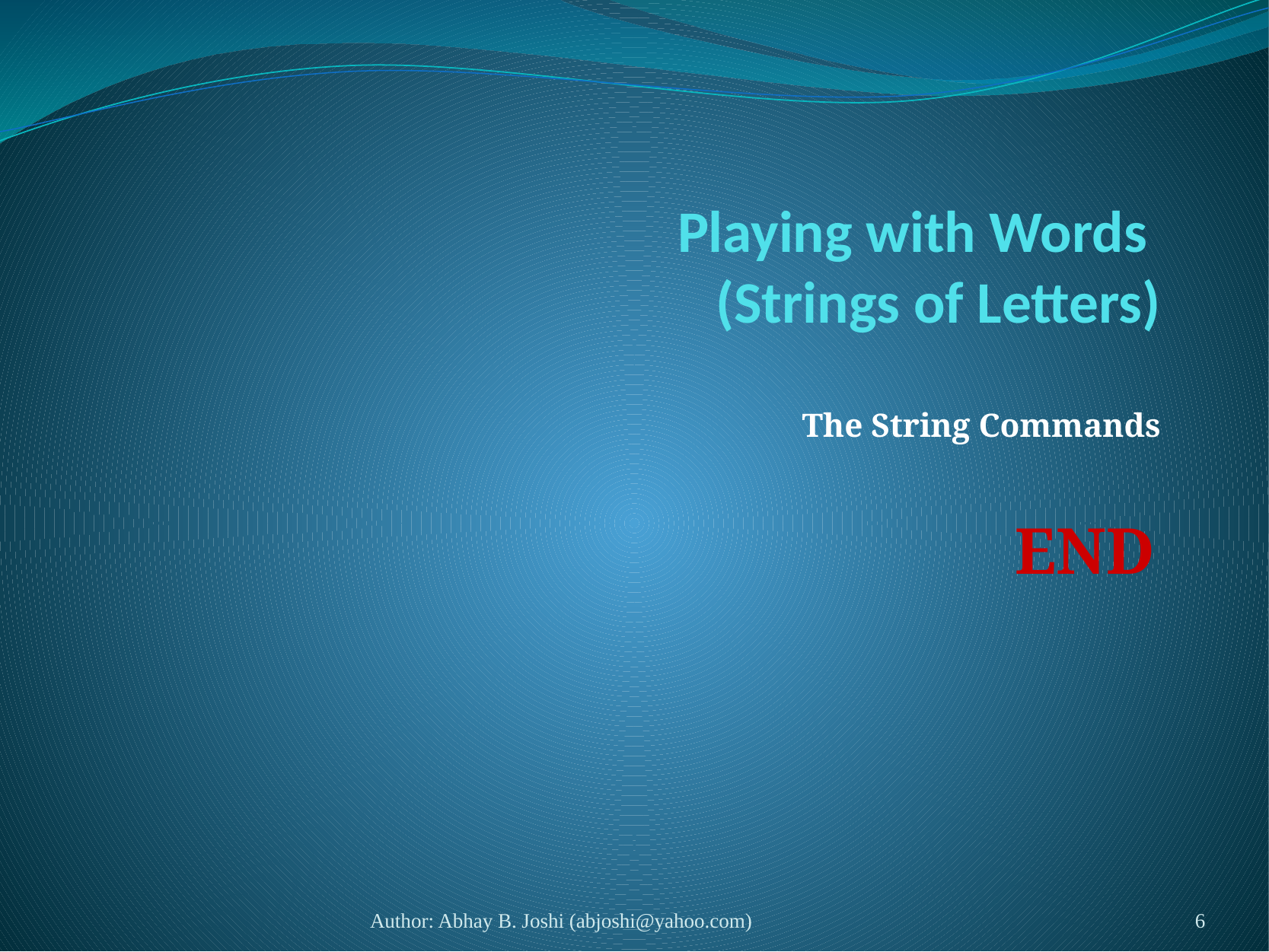

# Playing with Words (Strings of Letters) The String Commands

END
Author: Abhay B. Joshi (abjoshi@yahoo.com)
6